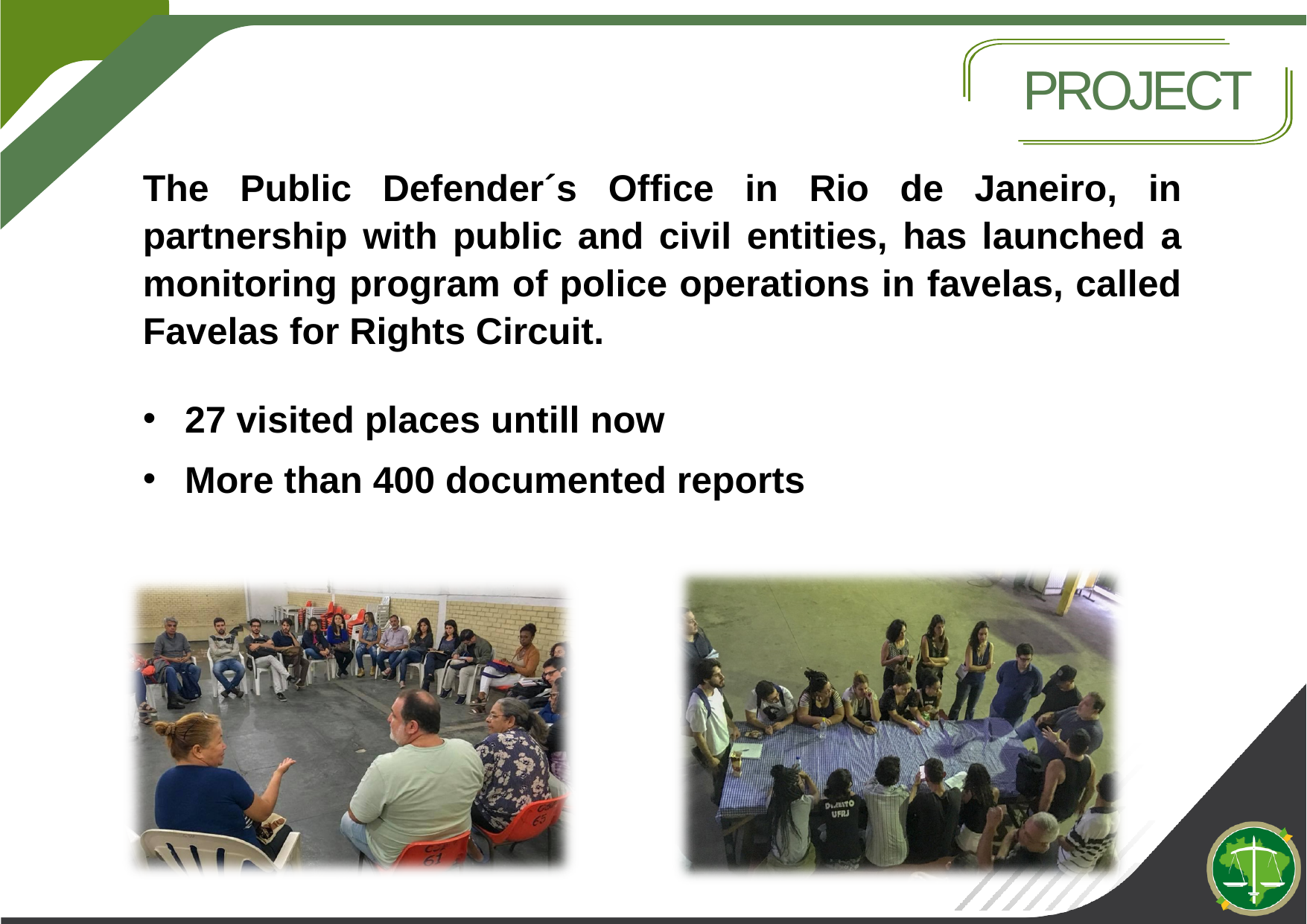

# PROJECT

The Public Defender´s Office in Rio de Janeiro, in partnership with public and civil entities, has launched a monitoring program of police operations in favelas, called Favelas for Rights Circuit.

27 visited places untill now
More than 400 documented reports